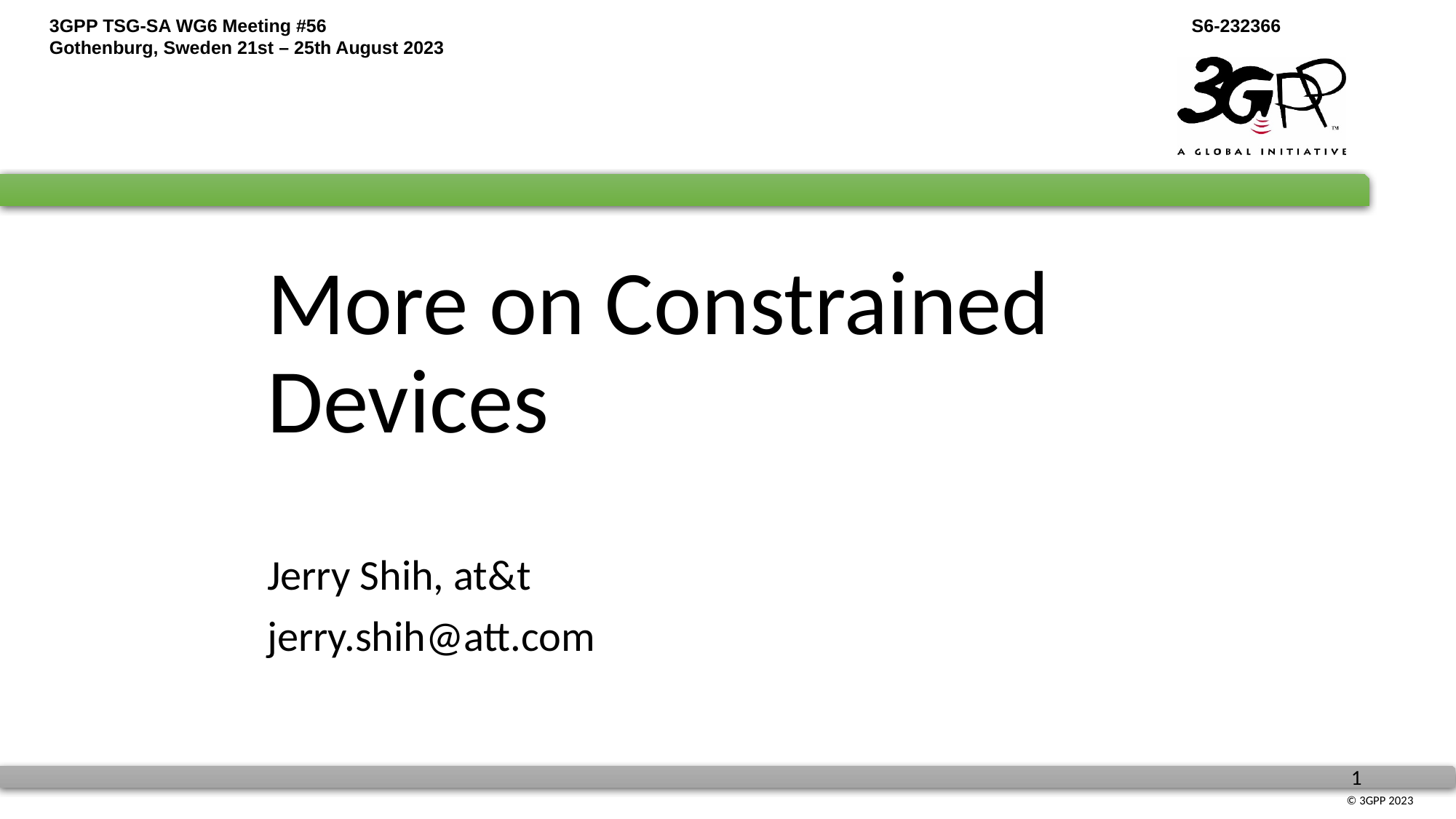

# More on Constrained Devices
Jerry Shih, at&t
jerry.shih@att.com